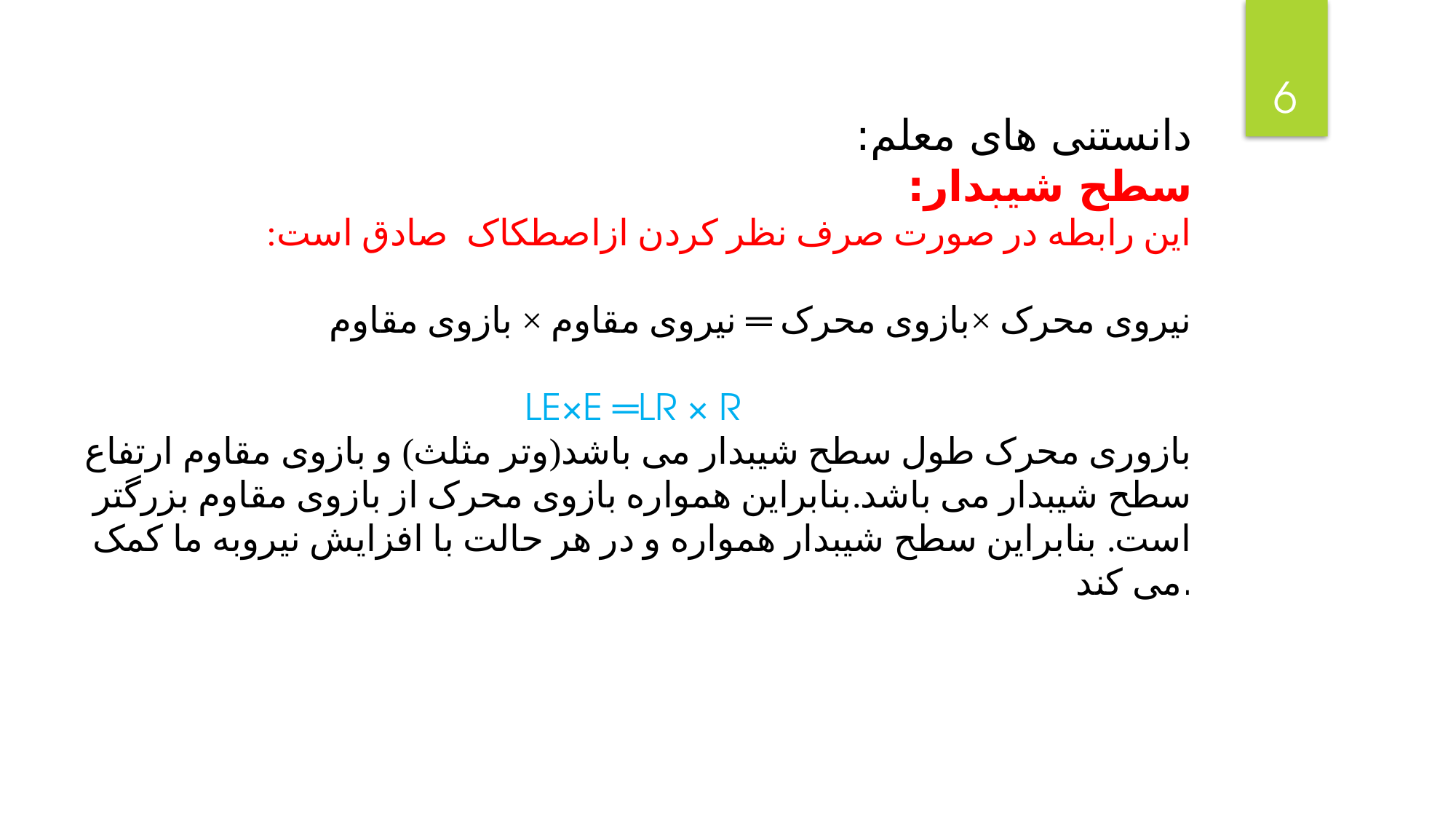

6
دانستنی های معلم:
سطح شیبدار:
این رابطه در صورت صرف نظر کردن ازاصطکاک  صادق است:

نیروی محرک ×بازوی محرک ═ نیروی مقاوم × بازوی مقاوم

LE×E ═LR × R
 بازوری محرک طول سطح شیبدار می باشد(وتر مثلث) و بازوی مقاوم ارتفاع سطح شیبدار می باشد.بنابراین همواره بازوی محرک از بازوی مقاوم بزرگتر است. بنابراین سطح شیبدار همواره و در هر حالت با افزایش نیروبه ما کمک می کند.